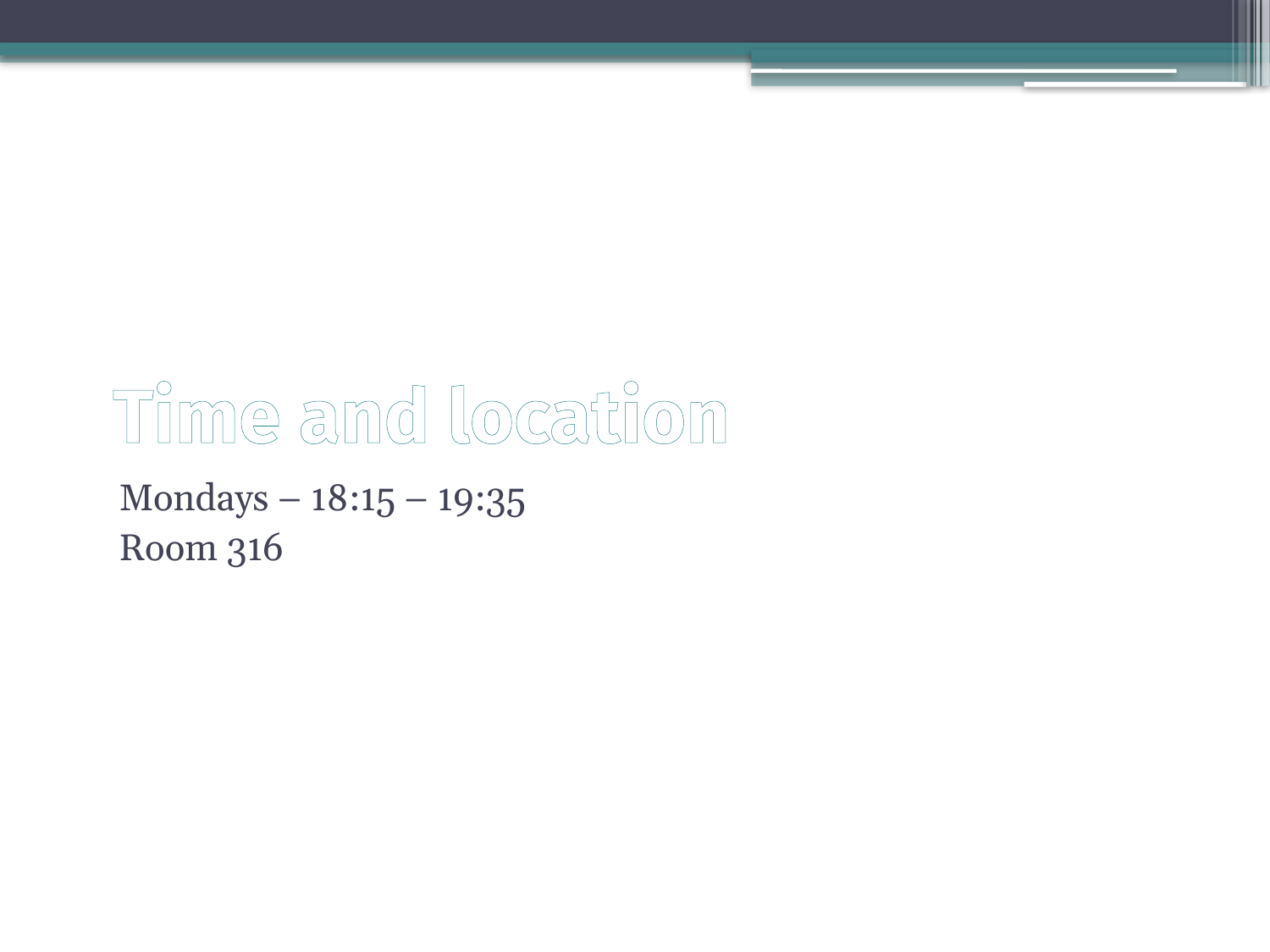

# Time and location
Mondays – 18:15 – 19:35
Room 316